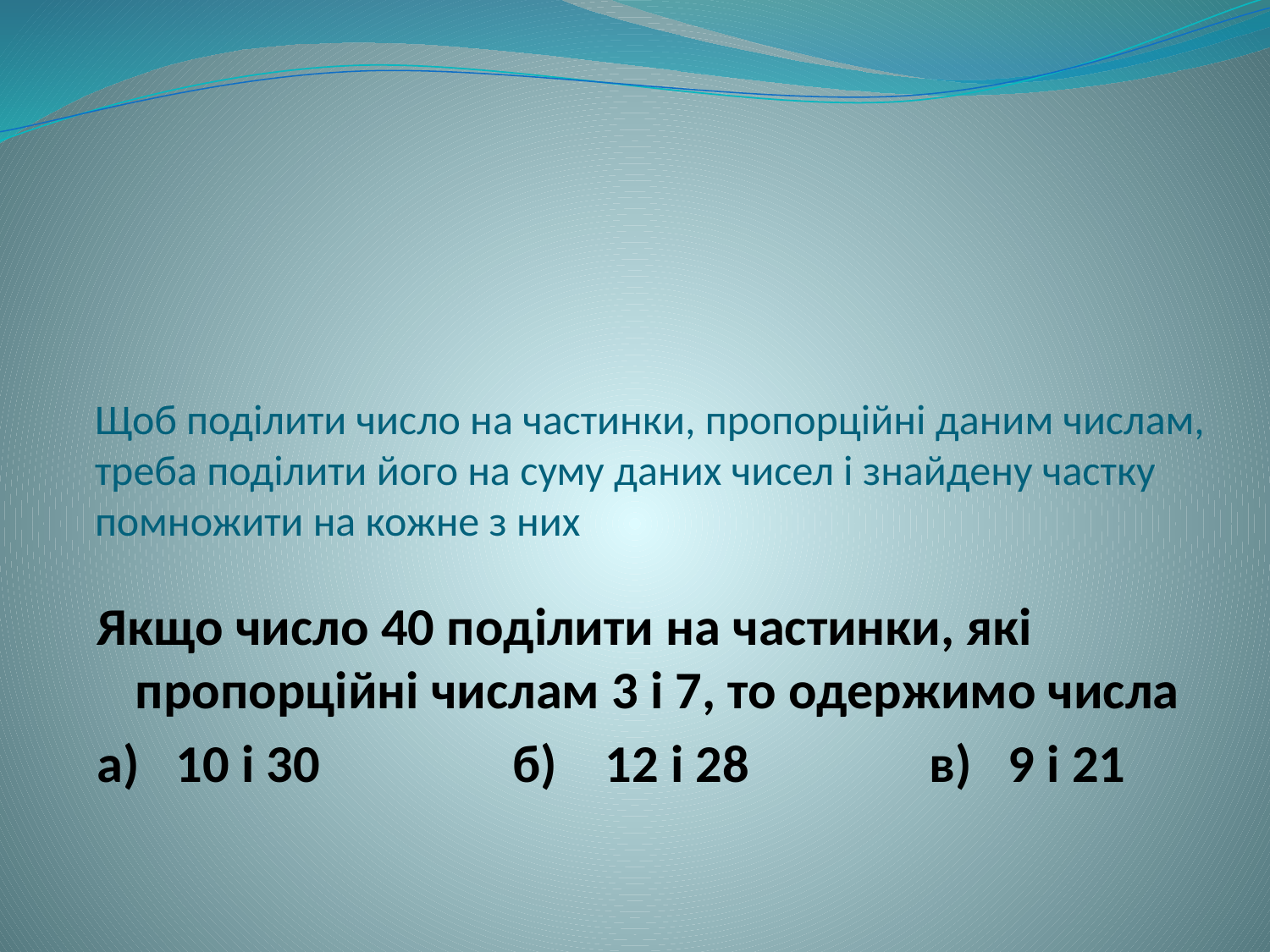

# Щоб поділити число на частинки, пропорційні даним числам, треба поділити його на суму даних чисел і знайдену частку помножити на кожне з них
Якщо число 40 поділити на частинки, які пропорційні числам 3 і 7, то одержимо числа
а)   10 і 30                б)    12 і 28               в)   9 і 21